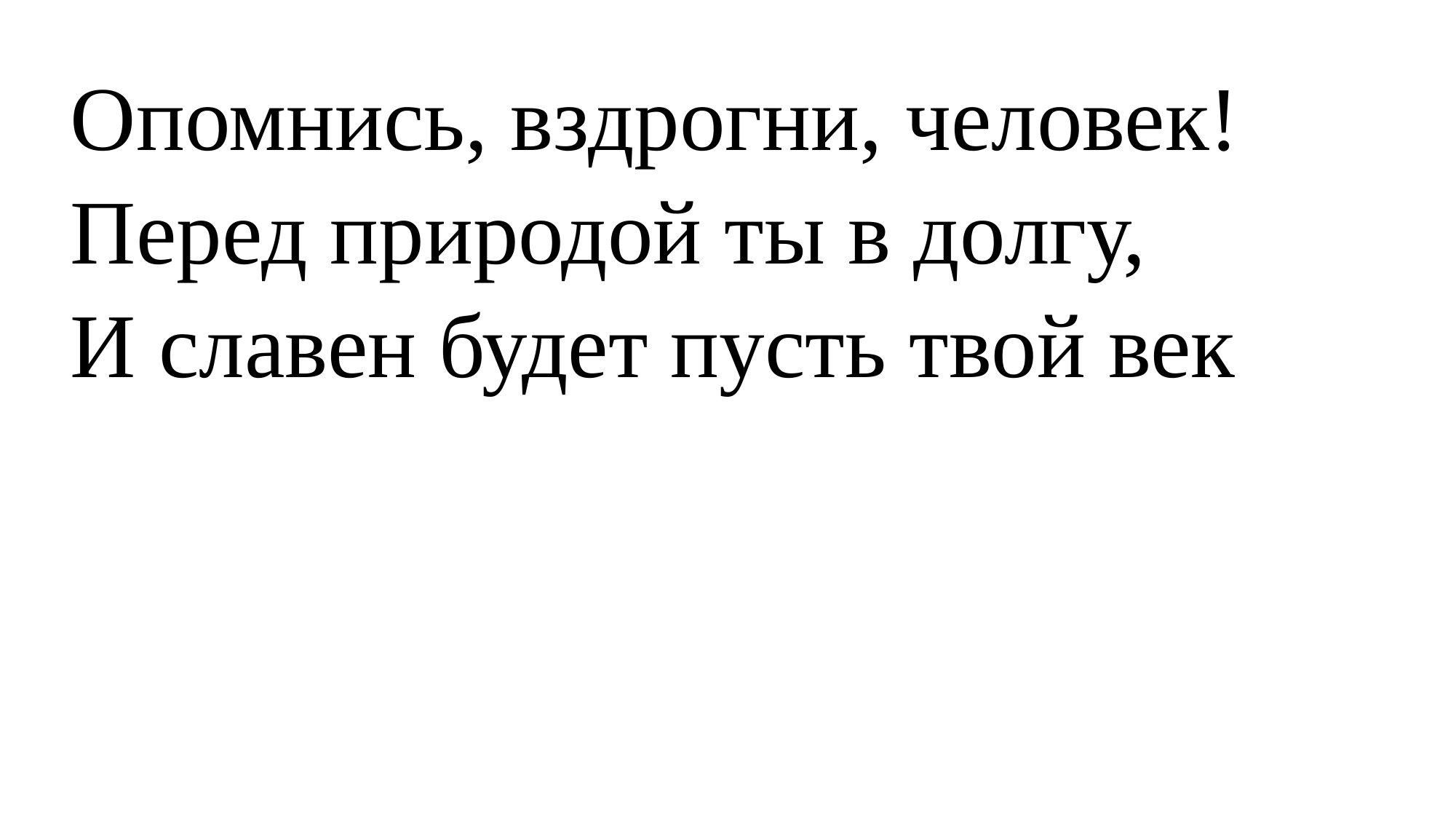

Опомнись, вздрогни, человек!
Перед природой ты в долгу,
И славен будет пусть твой век